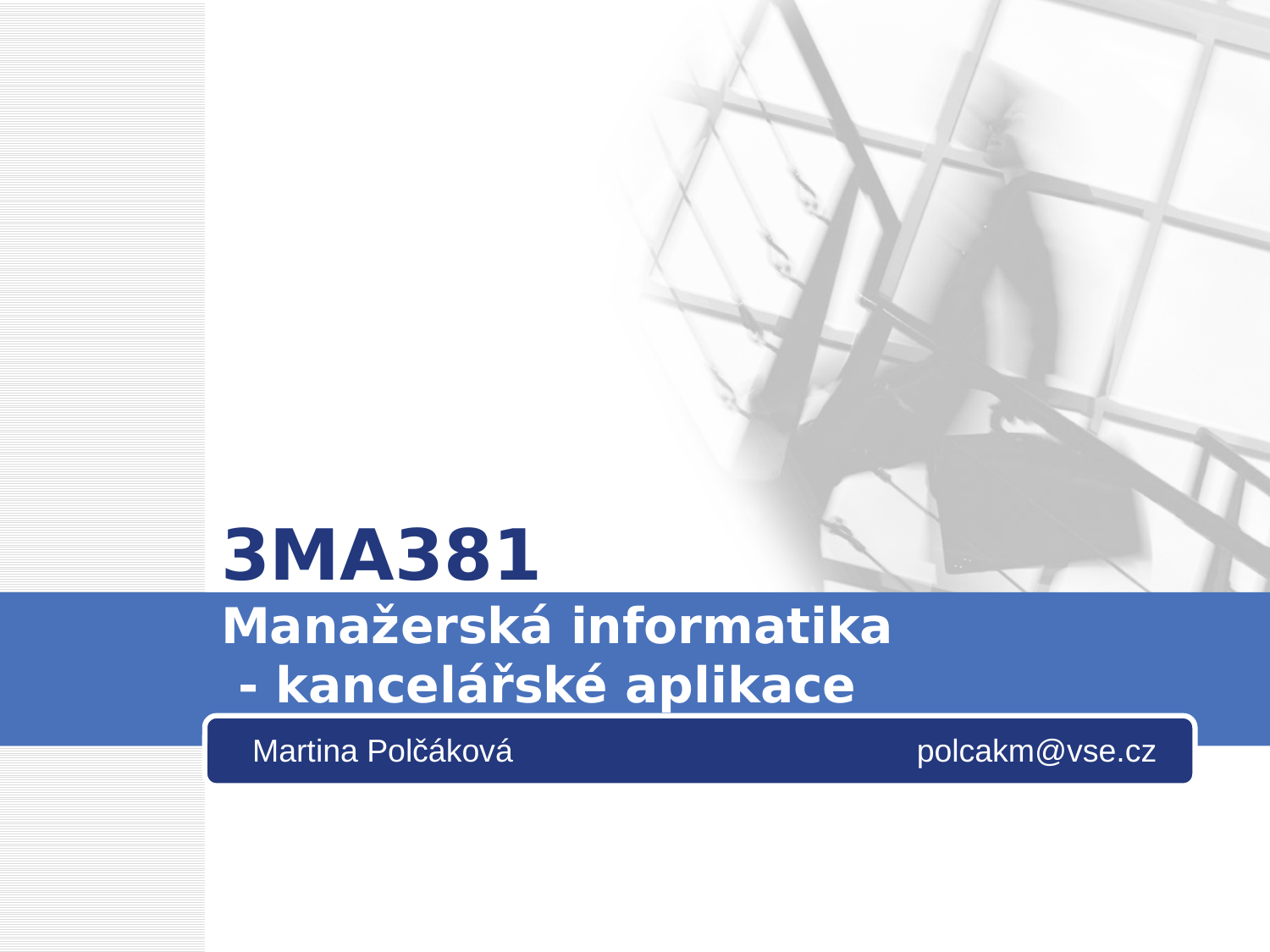

# 3MA381 Manažerská informatika - kancelářské aplikace
Martina Polčáková
polcakm@vse.cz